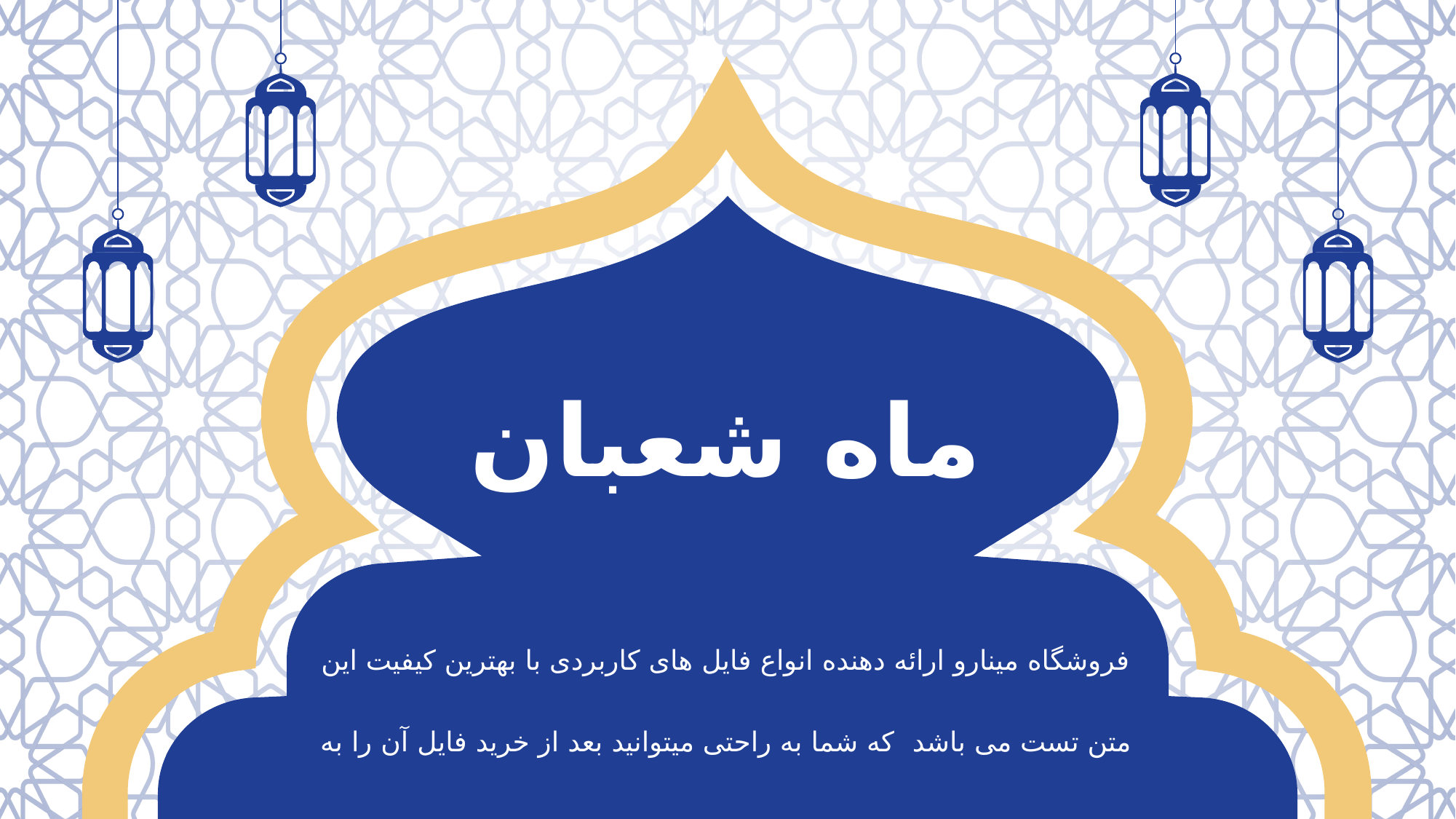

ماه شعبان
فروشگاه مینارو ارائه دهنده انواع فایل های کاربردی با بهترین کیفیت این متن تست می باشد  که شما به راحتی میتوانید بعد از خرید فایل آن را به